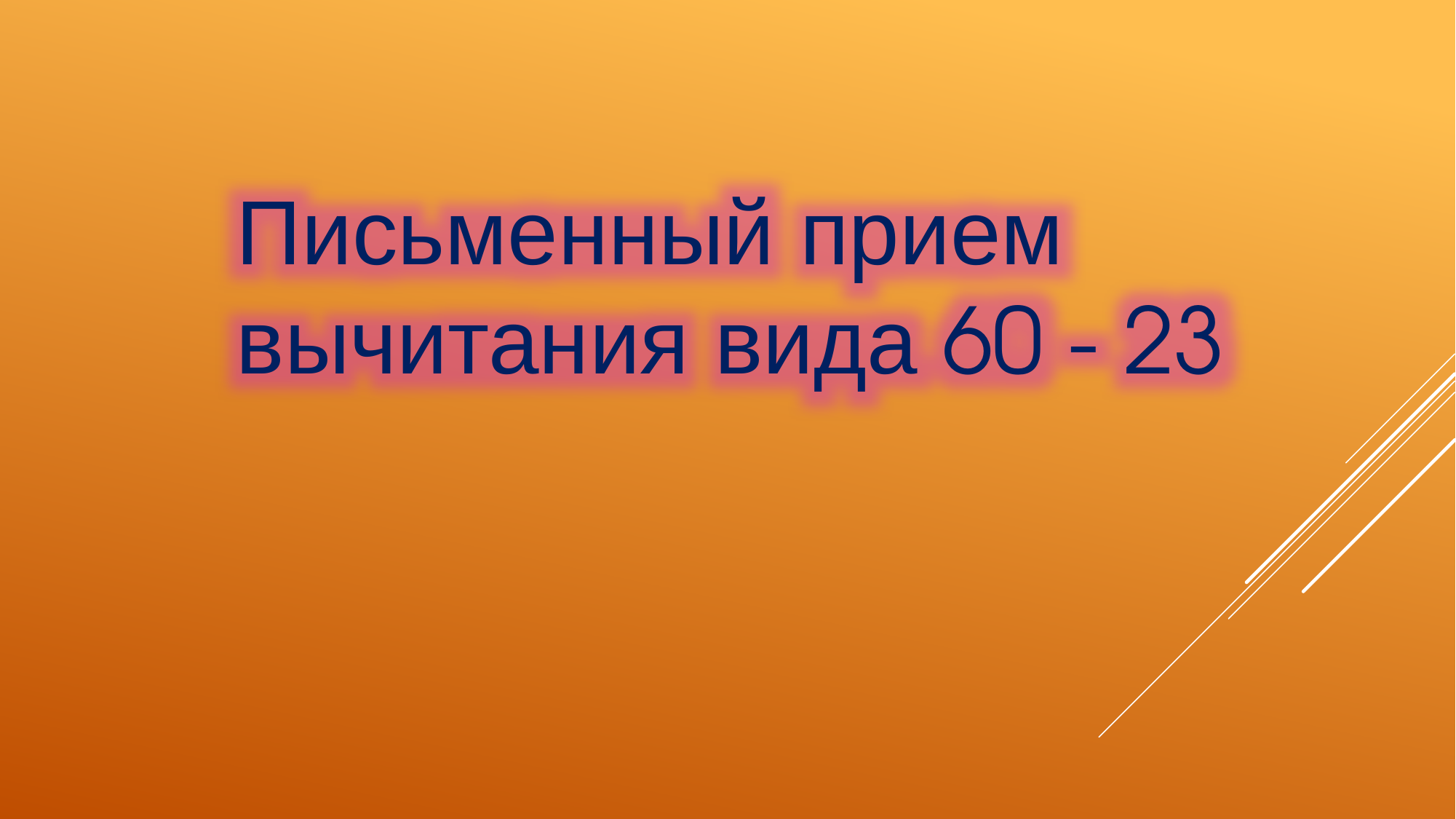

Письменный прием вычитания вида 60 - 23